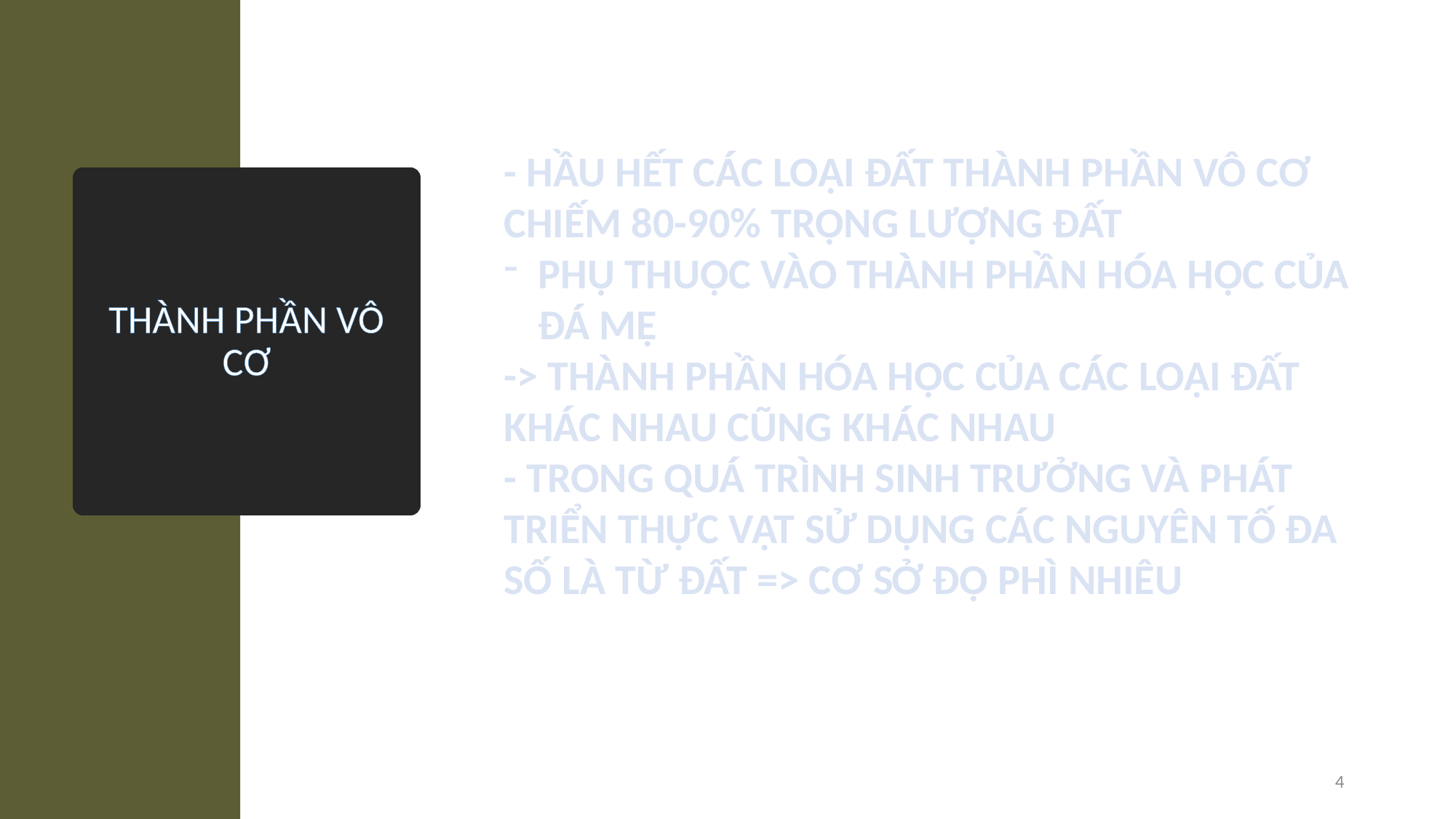

- HẦU HẾT CÁC LOẠI ĐẤT THÀNH PHẦN VÔ CƠ CHIẾM 80-90% TRỌNG LƯỢNG ĐẤT
PHỤ THUỘC VÀO THÀNH PHẦN HÓA HỌC CỦA ĐÁ MẸ
-> THÀNH PHẦN HÓA HỌC CỦA CÁC LOẠI ĐẤT KHÁC NHAU CŨNG KHÁC NHAU
- TRONG QUÁ TRÌNH SINH TRƯỞNG VÀ PHÁT TRIỂN THỰC VẬT SỬ DỤNG CÁC NGUYÊN TỐ ĐA SỐ LÀ TỪ ĐẤT => CƠ SỞ ĐỘ PHÌ NHIÊU
# THÀNH PHẦN VÔ CƠ
4